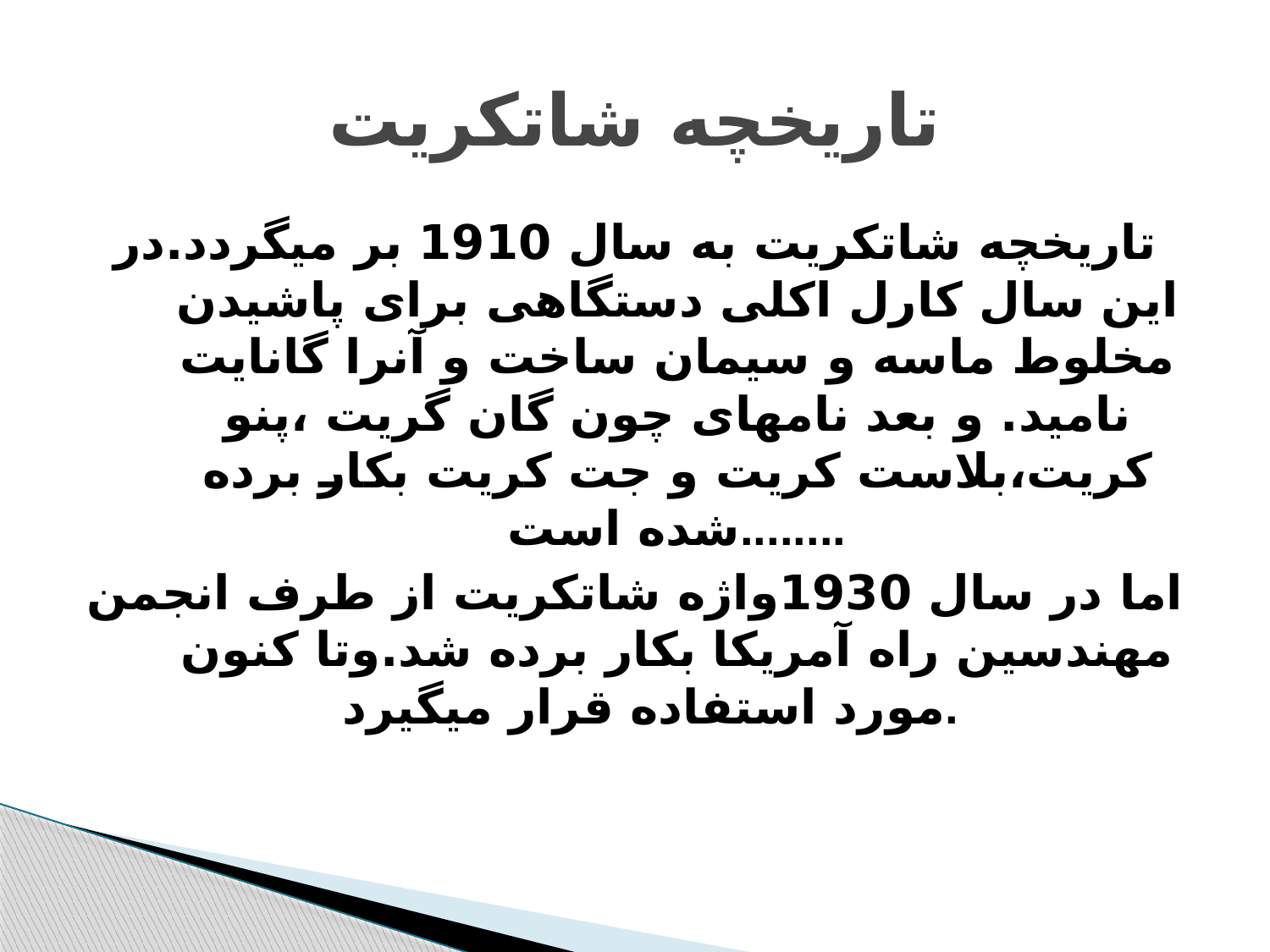

# تاریخچه شاتکریت
تاریخچه شاتکریت به سال 1910 بر میگردد.در این سال کارل اکلی دستگاهی برای پاشیدن مخلوط ماسه و سیمان ساخت و آنرا گانایت نامید. و بعد نامهای چون گان گریت ،پنو کریت،بلاست کریت و جت کریت بکار برده شده است........
اما در سال 1930واژه شاتکریت از طرف انجمن مهندسین راه آمریکا بکار برده شد.وتا کنون مورد استفاده قرار میگیرد.